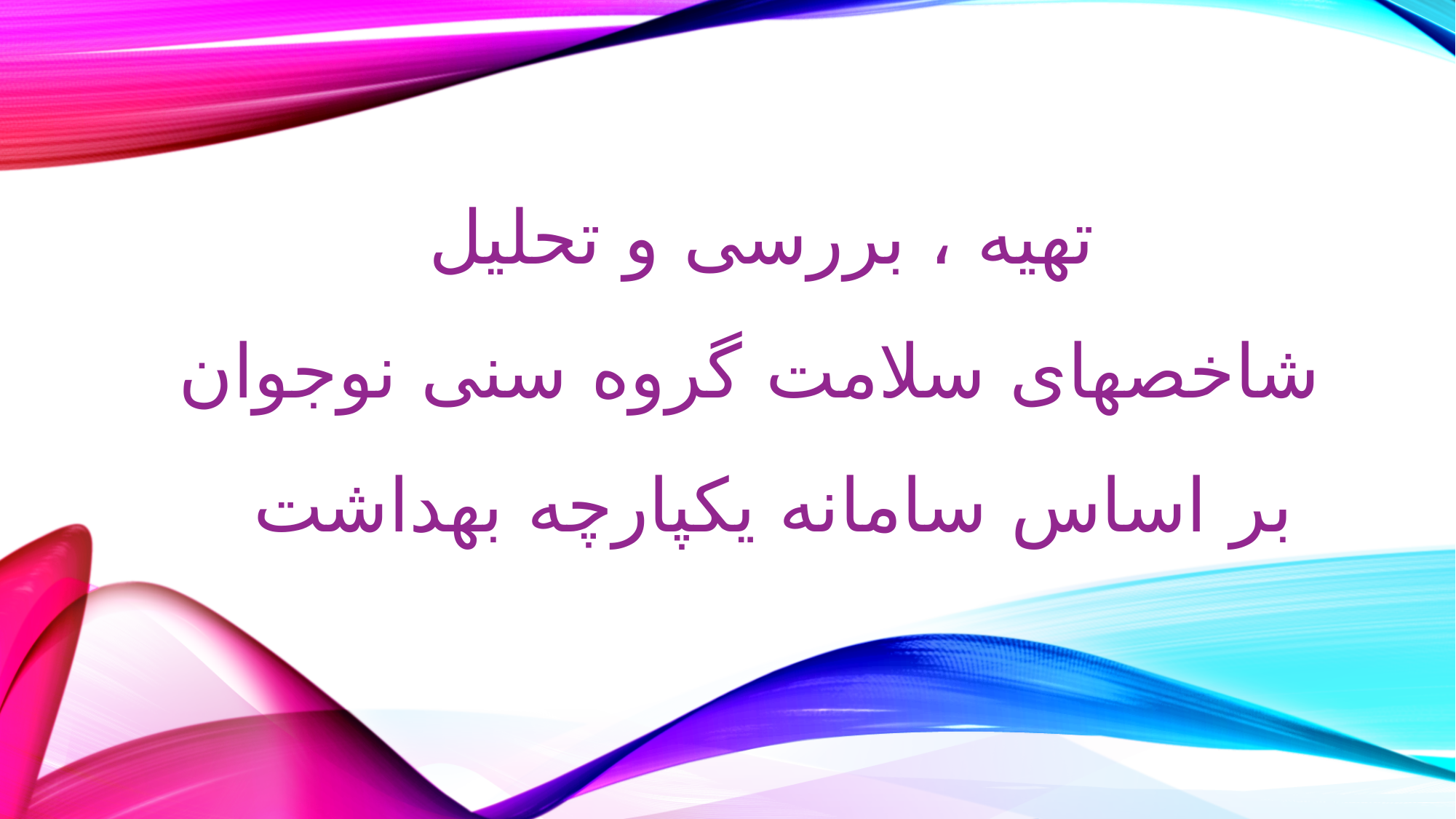

# تهیه ، بررسی و تحلیل شاخصهای سلامت گروه سنی نوجوان بر اساس سامانه یکپارچه بهداشت